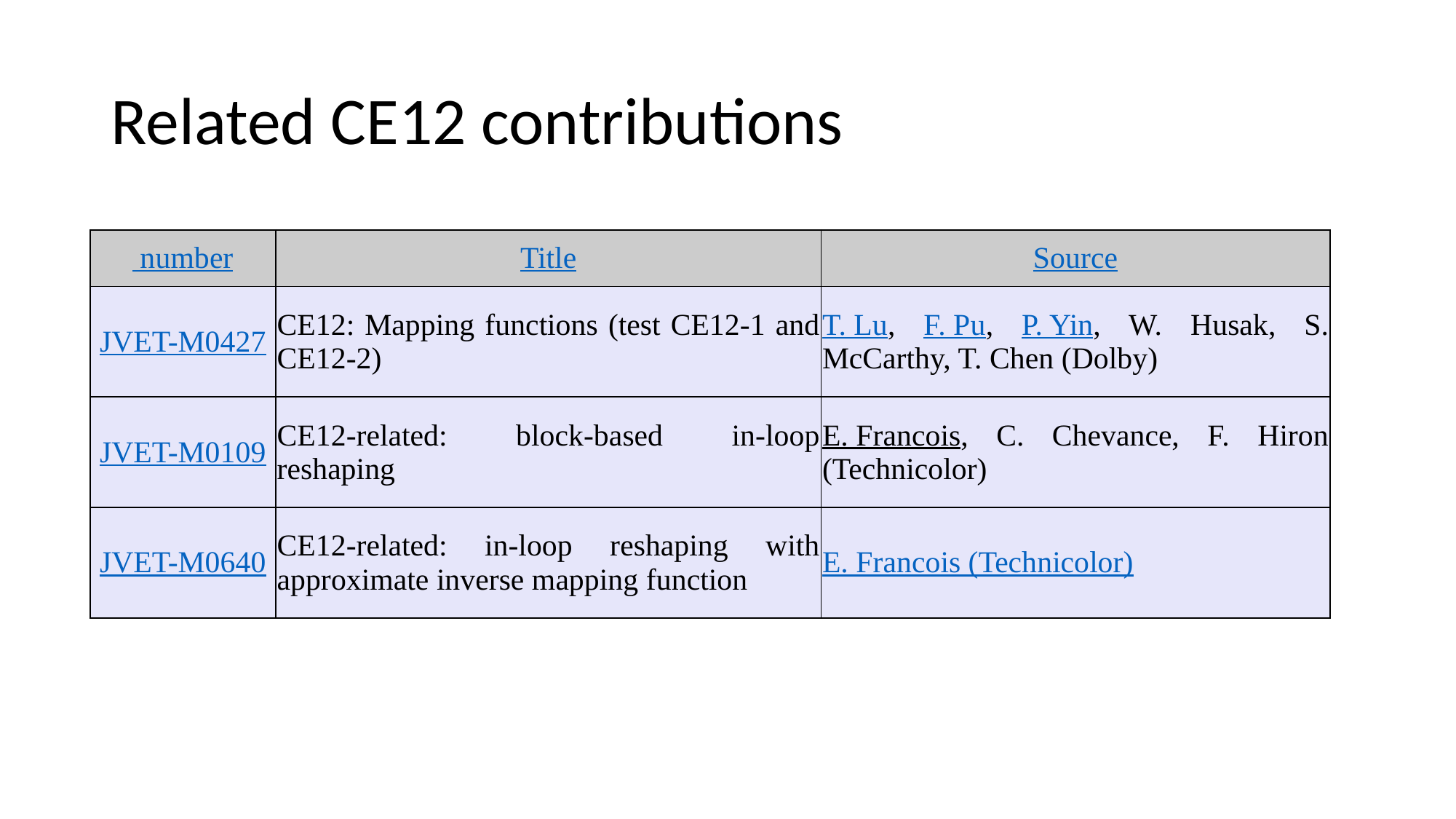

# Related CE12 contributions
| number | Title | Source |
| --- | --- | --- |
| JVET-M0427 | CE12: Mapping functions (test CE12-1 and CE12-2) | T. Lu, F. Pu, P. Yin, W. Husak, S. McCarthy, T. Chen (Dolby) |
| JVET-M0109 | CE12-related: block-based in-loop reshaping | E. Francois, C. Chevance, F. Hiron (Technicolor) |
| JVET-M0640 | CE12-related: in-loop reshaping with approximate inverse mapping function | E. Francois (Technicolor) |